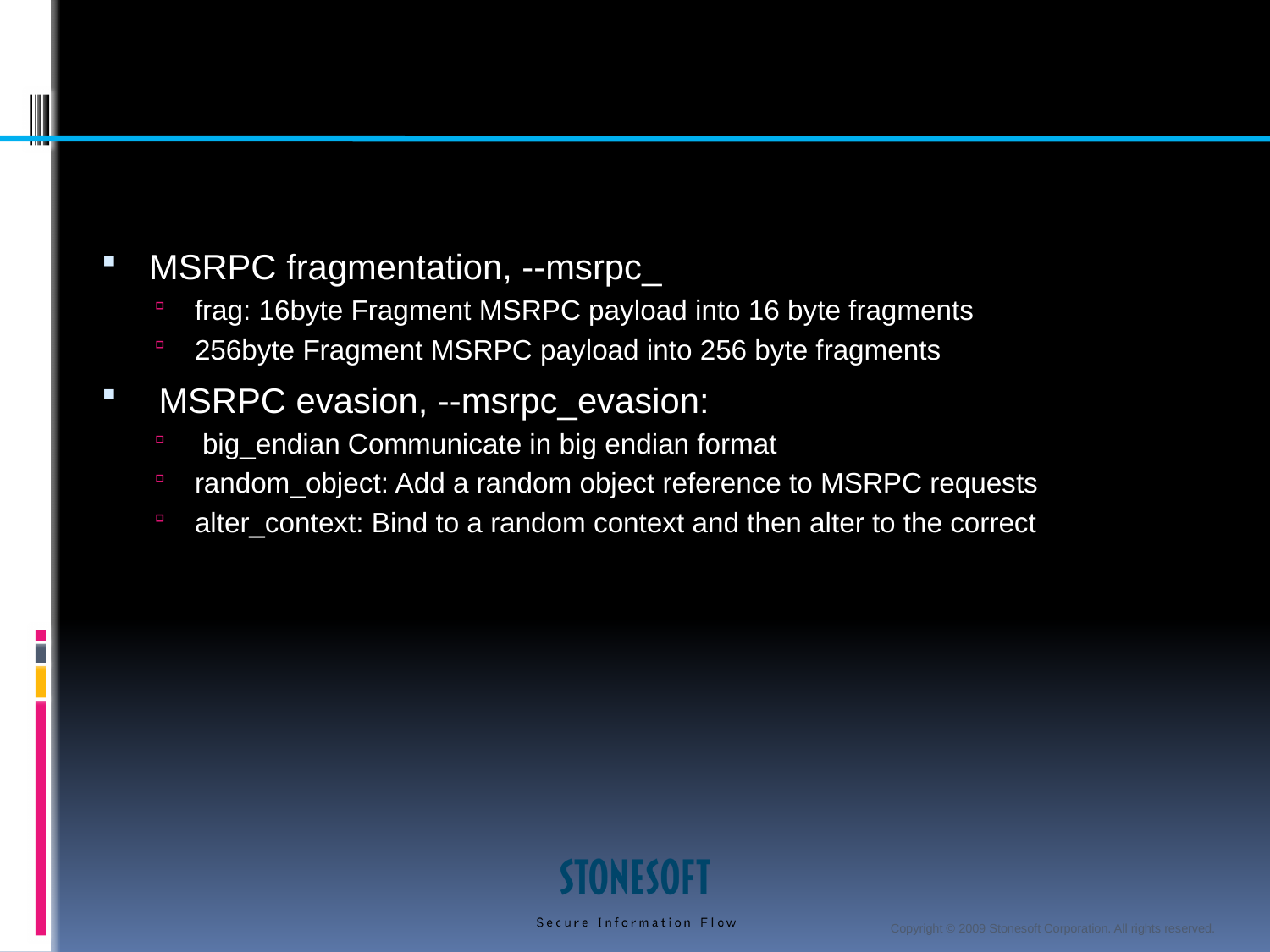

#

MSRPC fragmentation, --msrpc_
frag: 16byte Fragment MSRPC payload into 16 byte fragments
256byte Fragment MSRPC payload into 256 byte fragments
 MSRPC evasion, --msrpc_evasion:
 big_endian Communicate in big endian format
random_object: Add a random object reference to MSRPC requests
alter_context: Bind to a random context and then alter to the correct